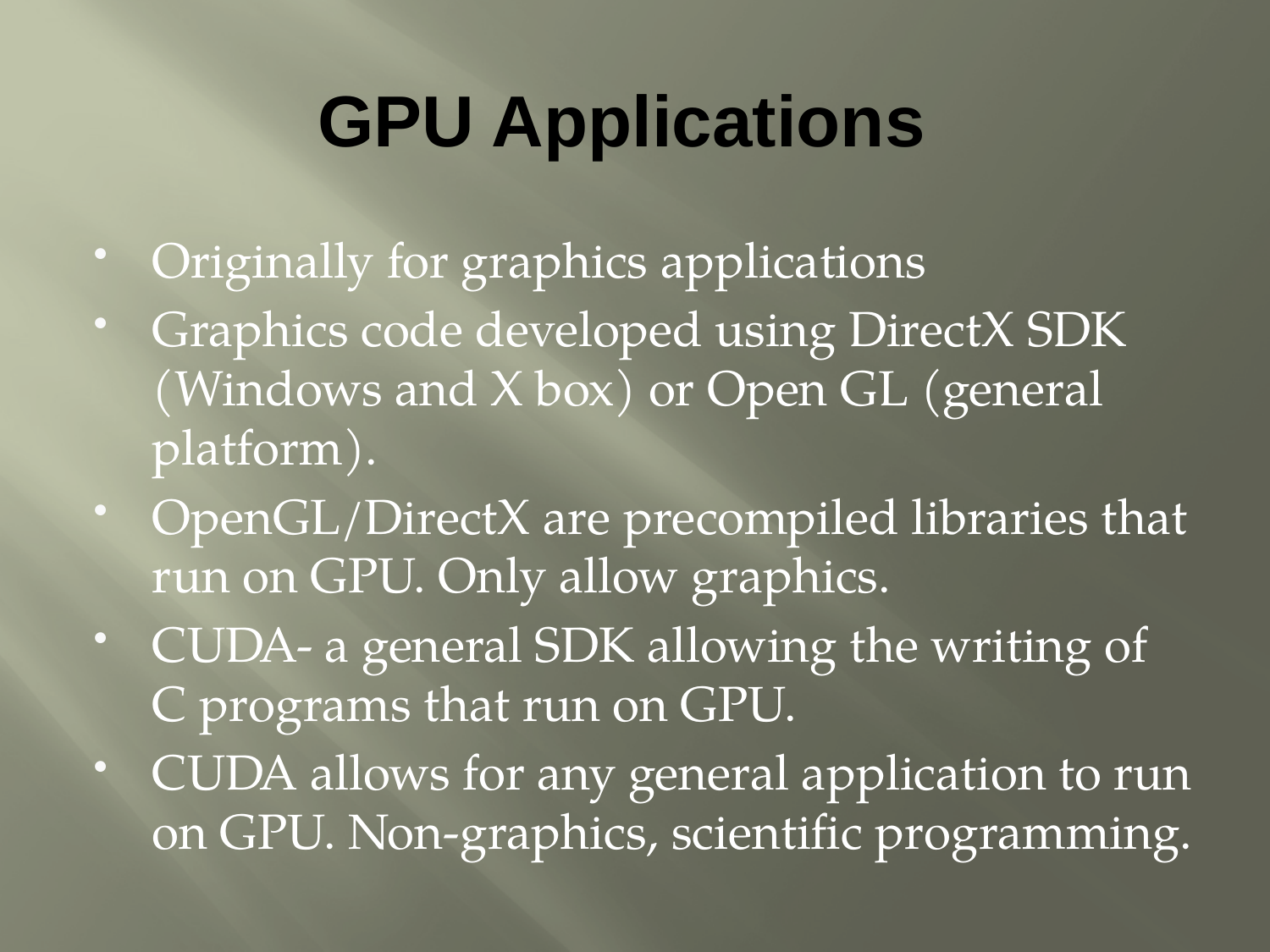

# GPU Applications
Originally for graphics applications
Graphics code developed using DirectX SDK (Windows and X box) or Open GL (general platform).
OpenGL/DirectX are precompiled libraries that run on GPU. Only allow graphics.
CUDA- a general SDK allowing the writing of C programs that run on GPU.
CUDA allows for any general application to run on GPU. Non-graphics, scientific programming.